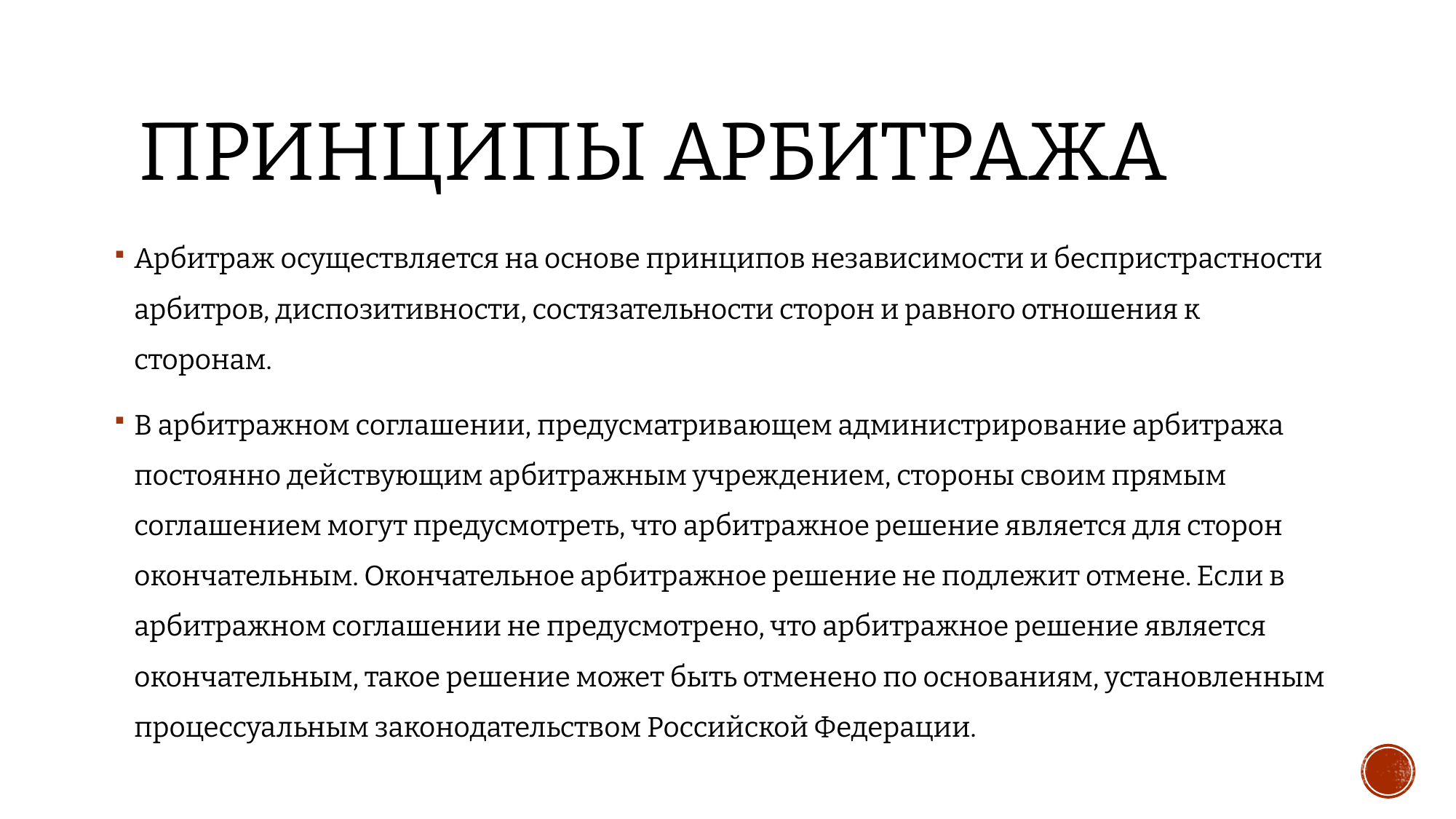

# ПРИНЦИПЫ АРБИТРАЖА
Арбитраж осуществляется на основе принципов независимости и беспристрастности арбитров, диспозитивности, состязательности сторон и равного отношения к сторонам.
В арбитражном соглашении, предусматривающем администрирование арбитража постоянно действующим арбитражным учреждением, стороны своим прямым соглашением могут предусмотреть, что арбитражное решение является для сторон окончательным. Окончательное арбитражное решение не подлежит отмене. Если в арбитражном соглашении не предусмотрено, что арбитражное решение является окончательным, такое решение может быть отменено по основаниям, установленным процессуальным законодательством Российской Федерации.